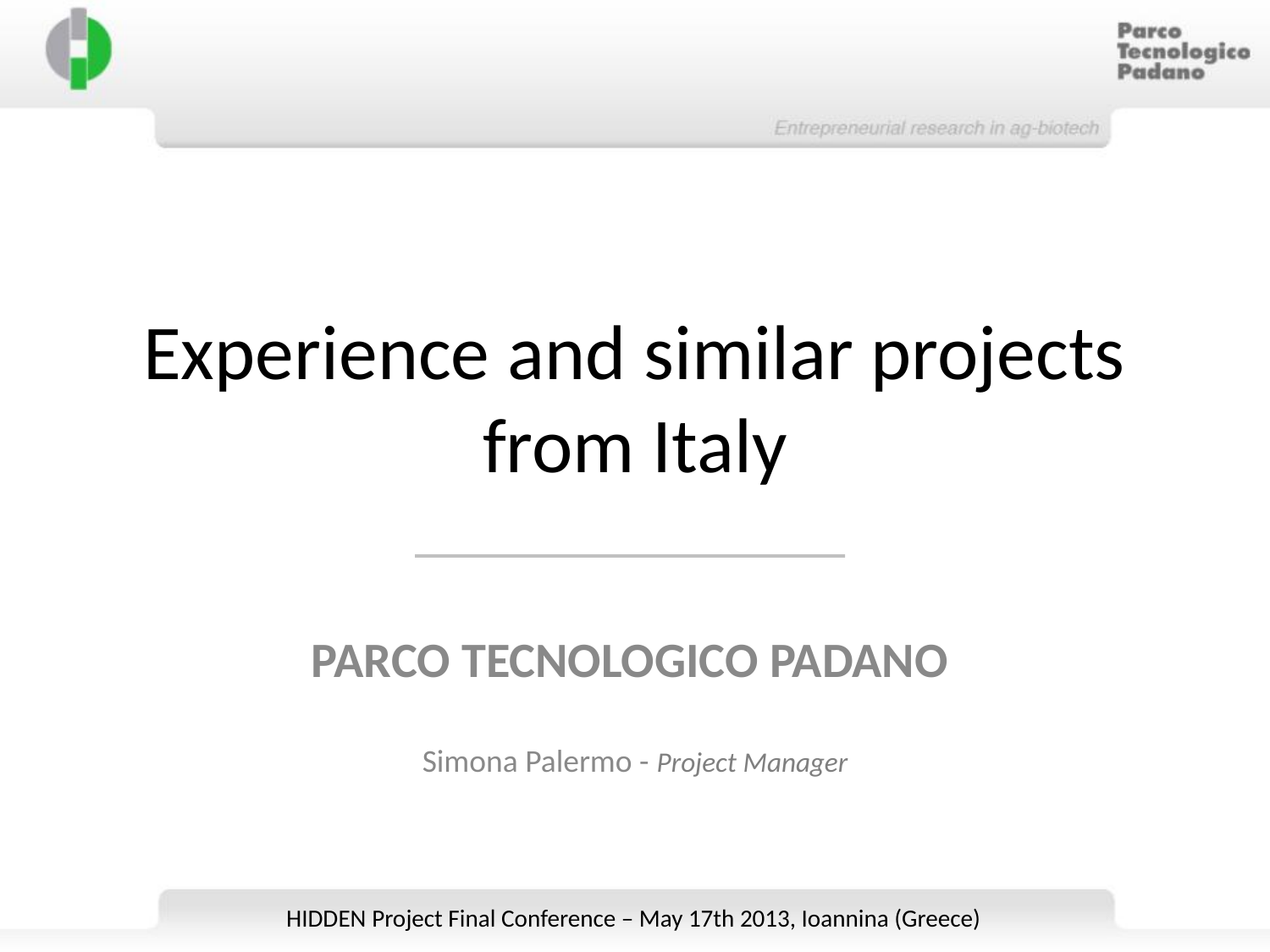

# Experience and similar projects from Italy

PARCO TECNOLOGICO PADANO

Simona Palermo - Project Manager

HIDDEN Project Final Conference – May 17th 2013, Ioannina (Greece)